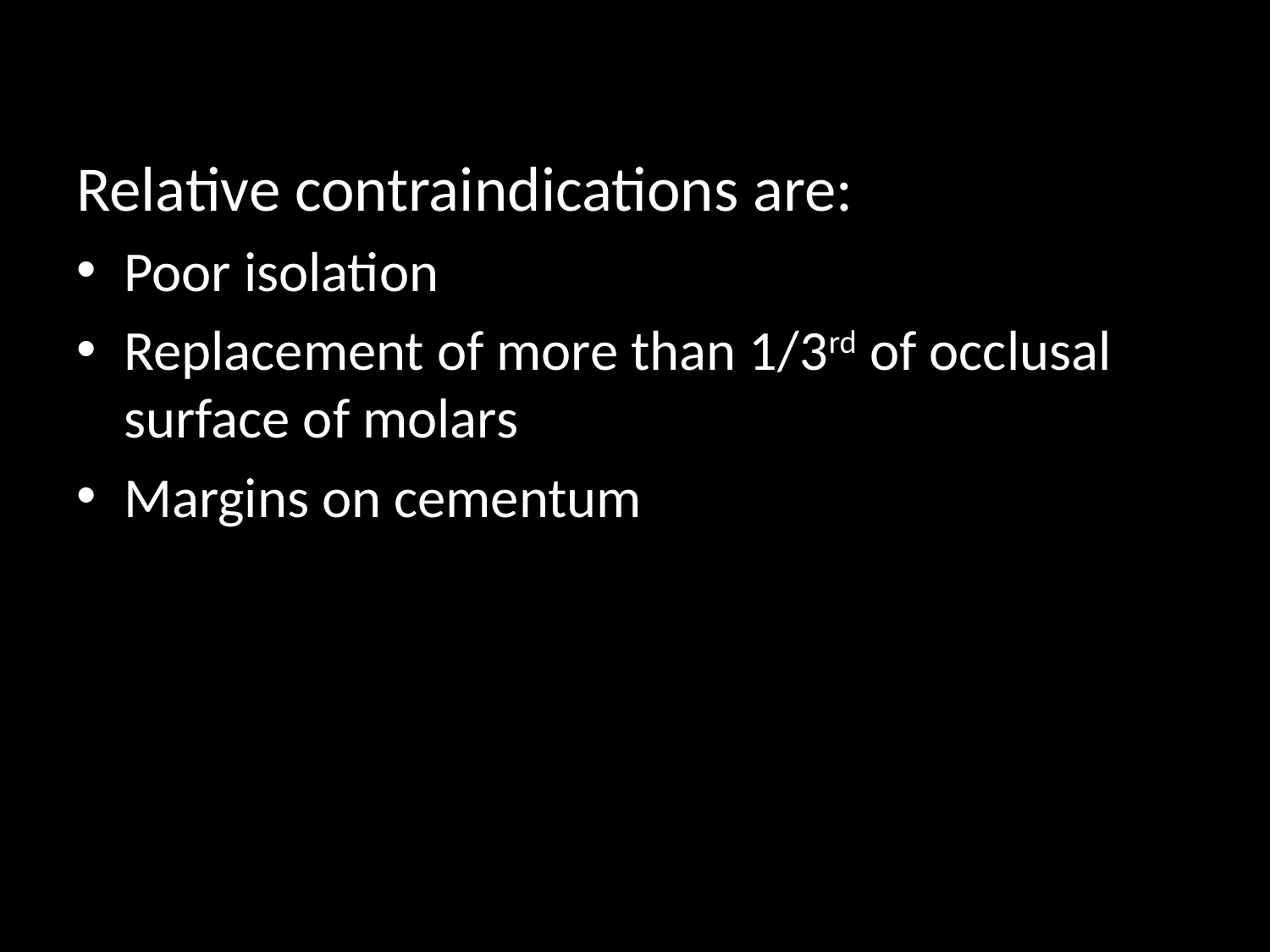

Relative contraindications are:
Poor isolation
Replacement of more than 1/3rd of occlusal surface of molars
Margins on cementum